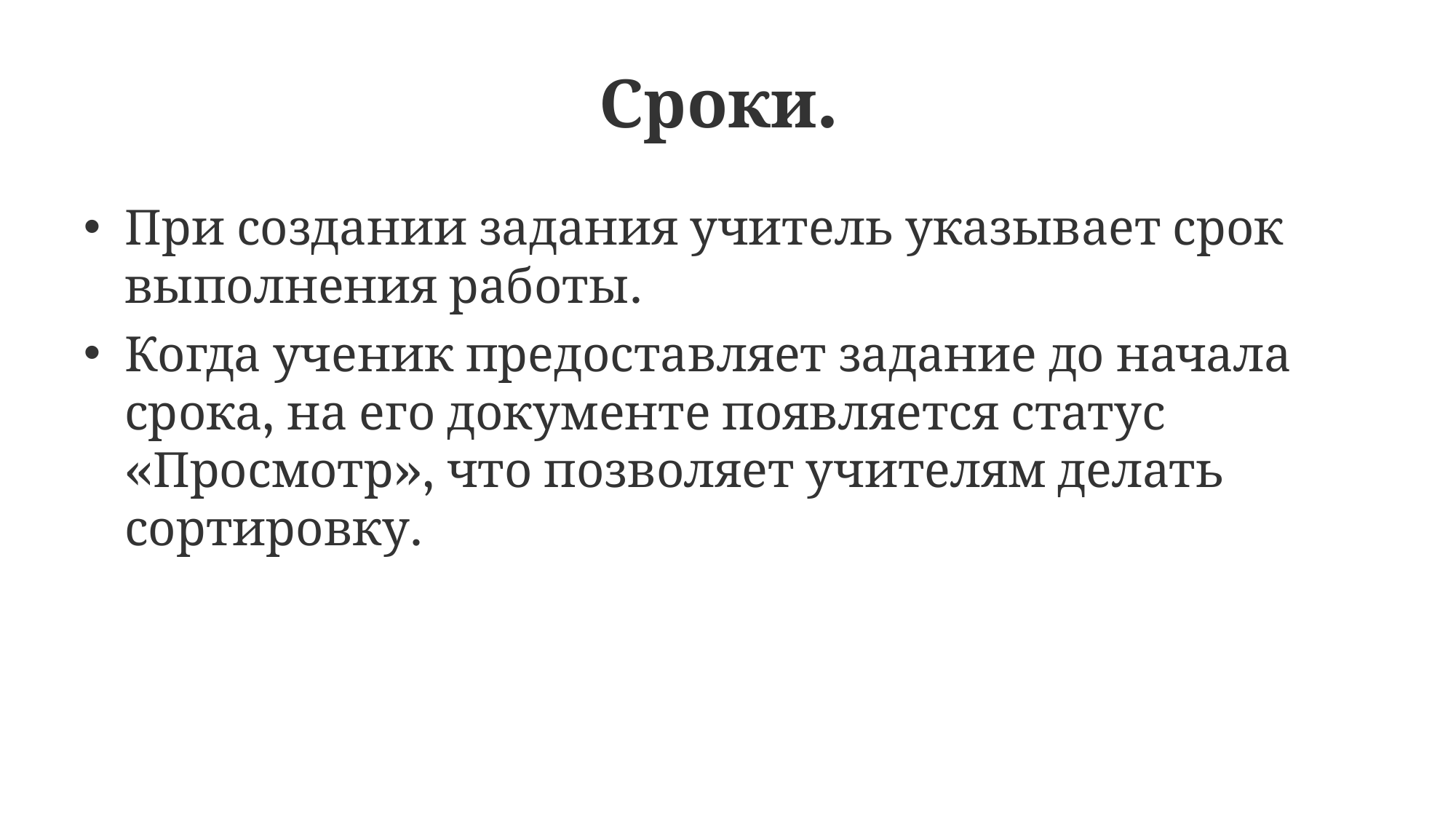

# Сроки.
При создании задания учитель указывает срок выполнения работы.
Когда ученик предоставляет задание до начала срока, на его документе появляется статус «Просмотр», что позволяет учителям делать сортировку.